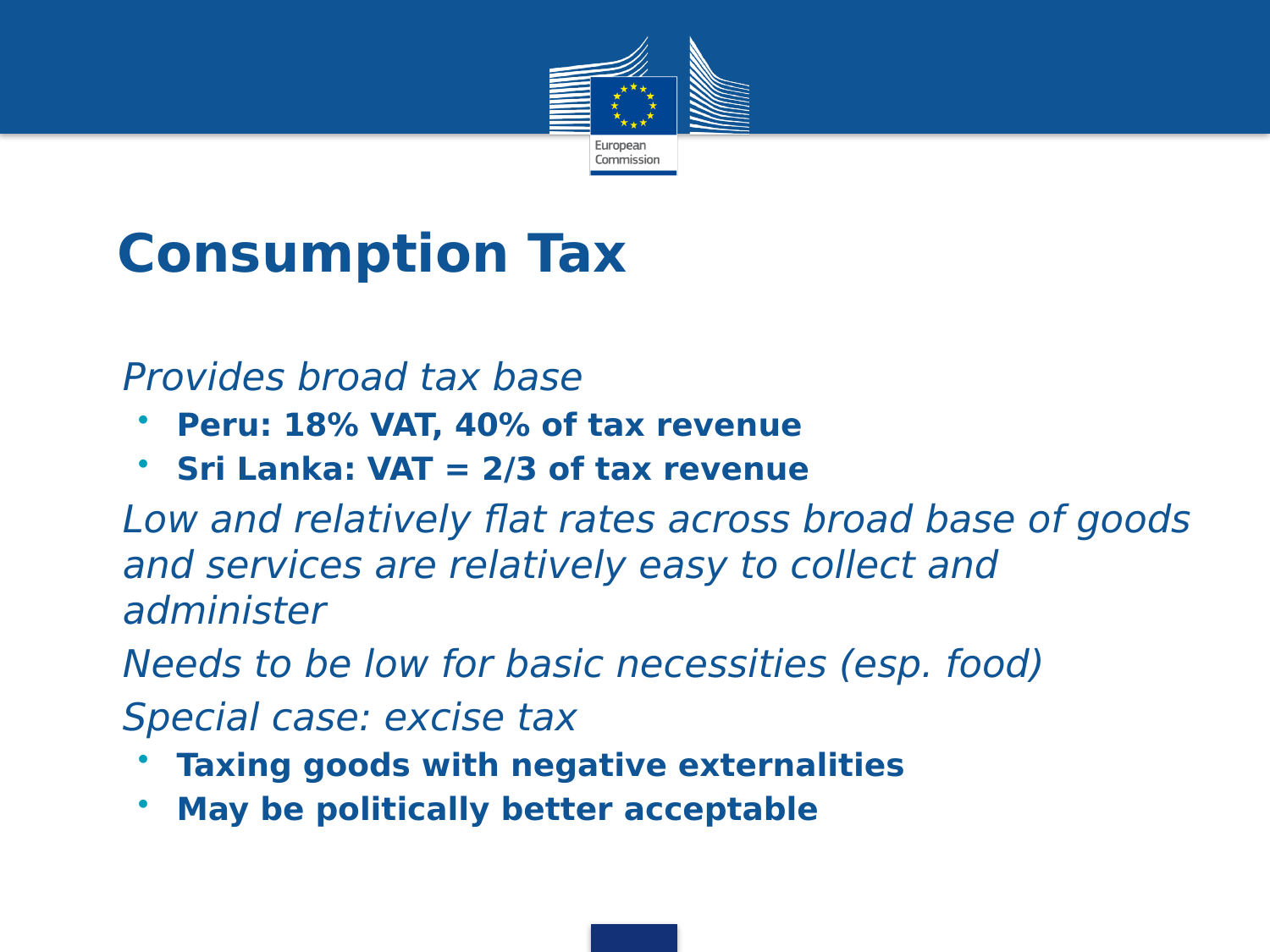

# Consumption Tax
Provides broad tax base
Peru: 18% VAT, 40% of tax revenue
Sri Lanka: VAT = 2/3 of tax revenue
Low and relatively flat rates across broad base of goods and services are relatively easy to collect and administer
Needs to be low for basic necessities (esp. food)
Special case: excise tax
Taxing goods with negative externalities
May be politically better acceptable